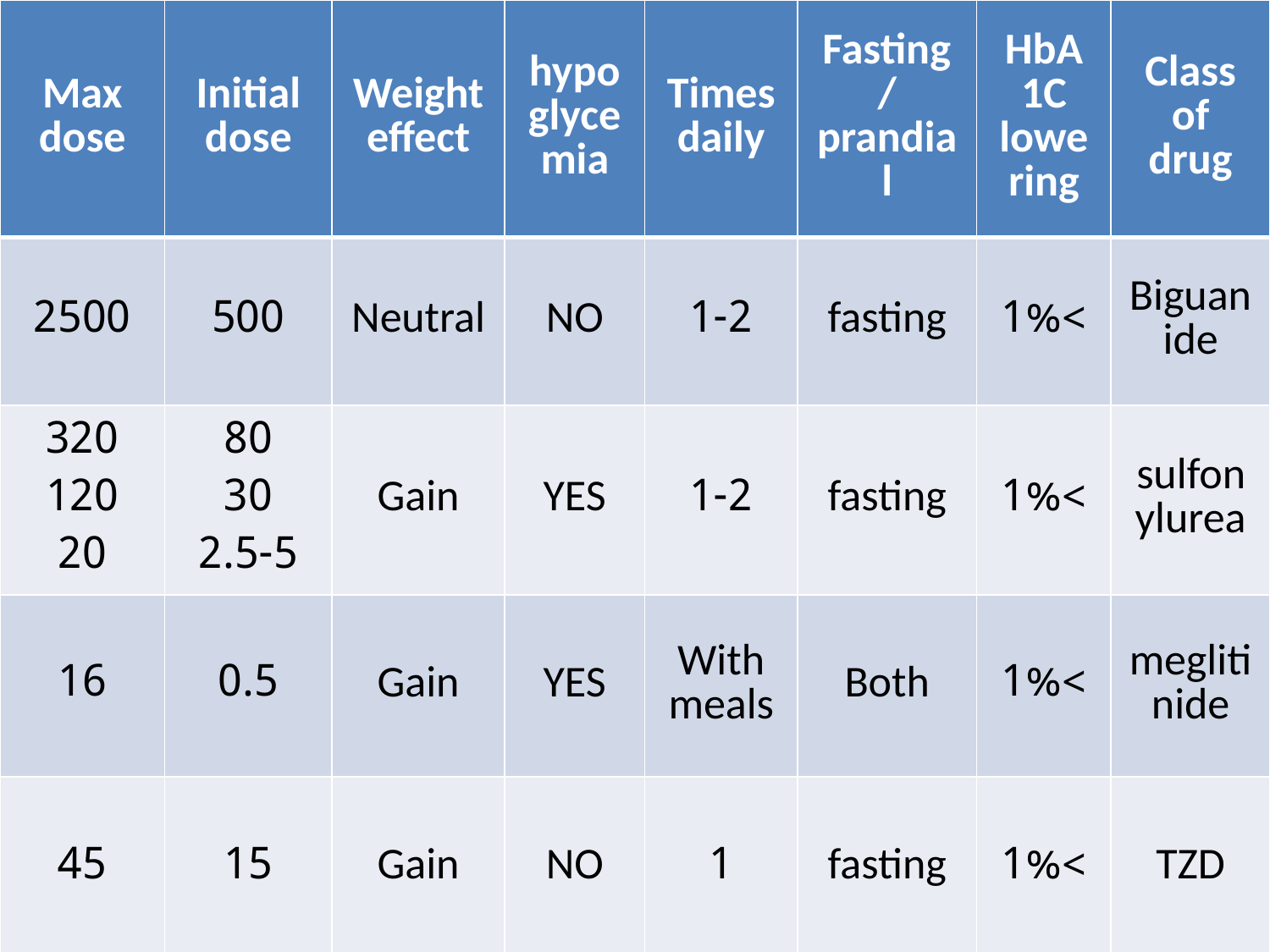

| Max dose | Initial dose | Weight effect | hypoglycemia | Times daily | Fasting/prandial | HbA1C lowering | Class of drug |
| --- | --- | --- | --- | --- | --- | --- | --- |
| 2500 | 500 | Neutral | NO | 1-2 | fasting | >1% | Biguanide |
| 320 120 20 | 80 30 2.5-5 | Gain | YES | 1-2 | fasting | >1% | sulfonylurea |
| 16 | 0.5 | Gain | YES | With meals | Both | >1% | meglitinide |
| 45 | 15 | Gain | NO | 1 | fasting | >1% | TZD |
#